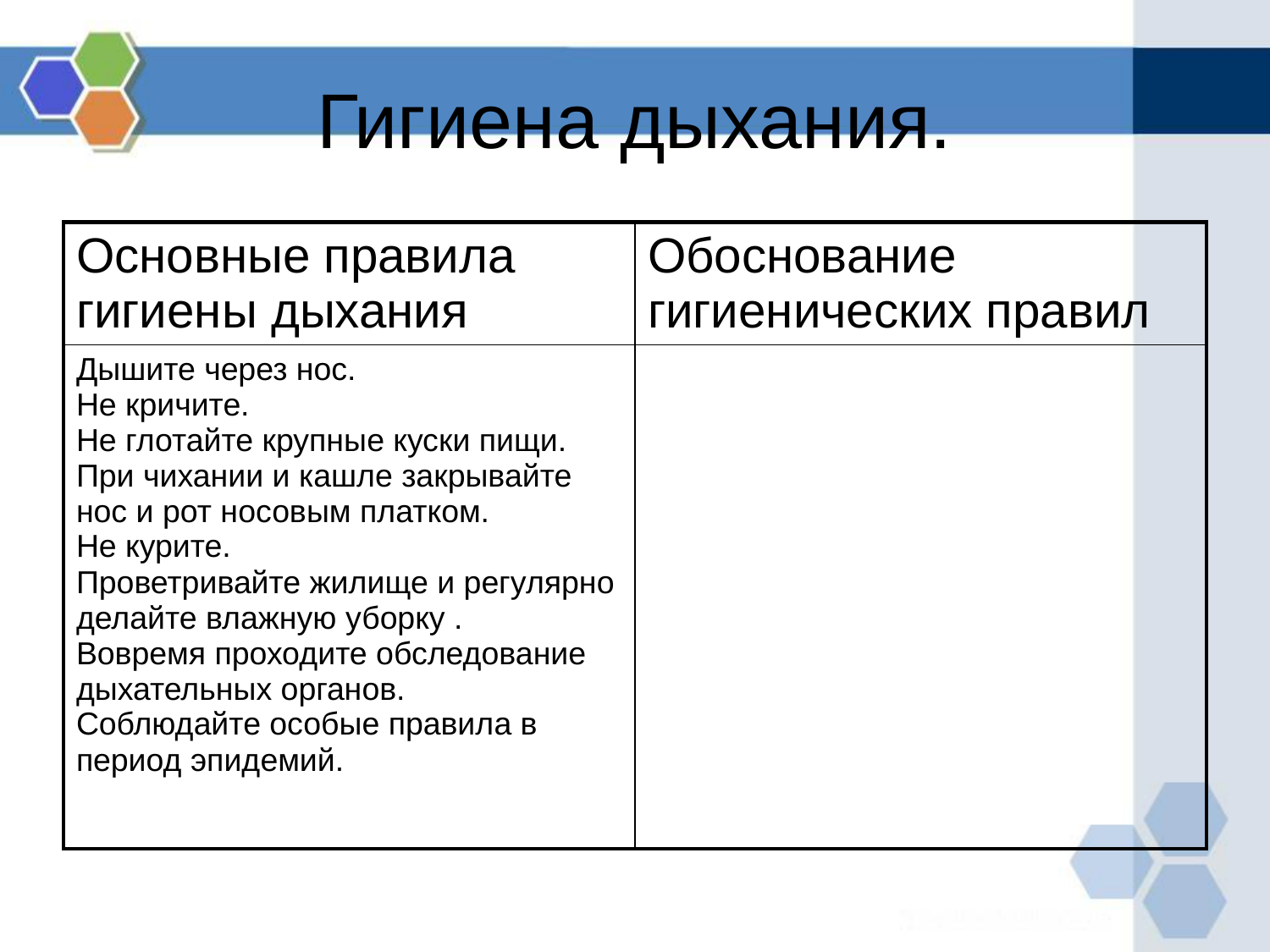

# Гигиена дыхания.
| Основные правила гигиены дыхания | Обоснование гигиенических правил |
| --- | --- |
| Дышите через нос. Не кричите. Не глотайте крупные куски пищи. При чихании и кашле закрывайте нос и рот носовым платком. Не курите. Проветривайте жилище и регулярно делайте влажную уборку . Вовремя проходите обследование дыхательных органов. Соблюдайте особые правила в период эпидемий. |  |